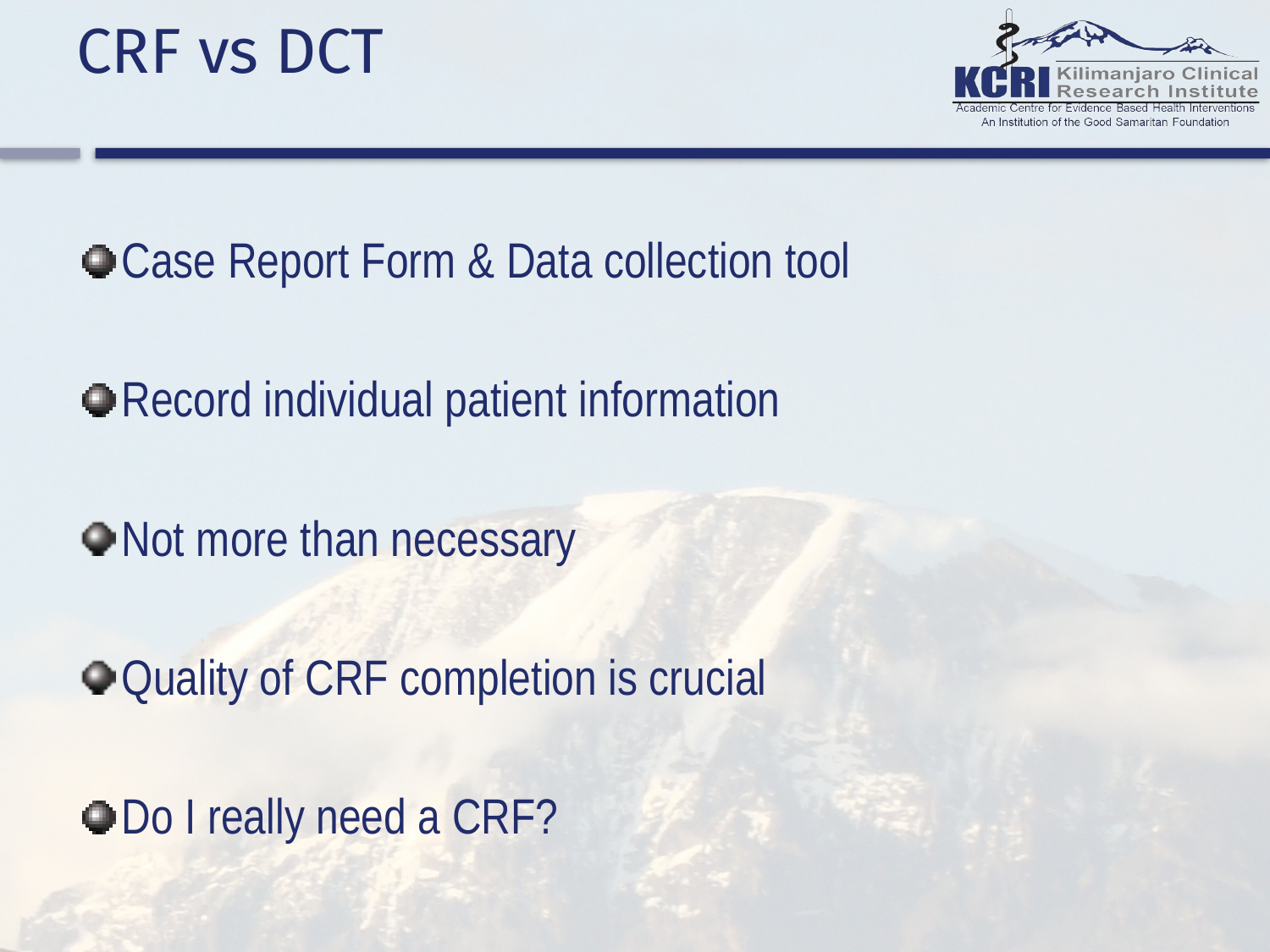

# CRF vs DCT
Case Report Form & Data collection tool

Record individual patient information

Not more than necessary

Quality of CRF completion is crucial

Do I really need a CRF?